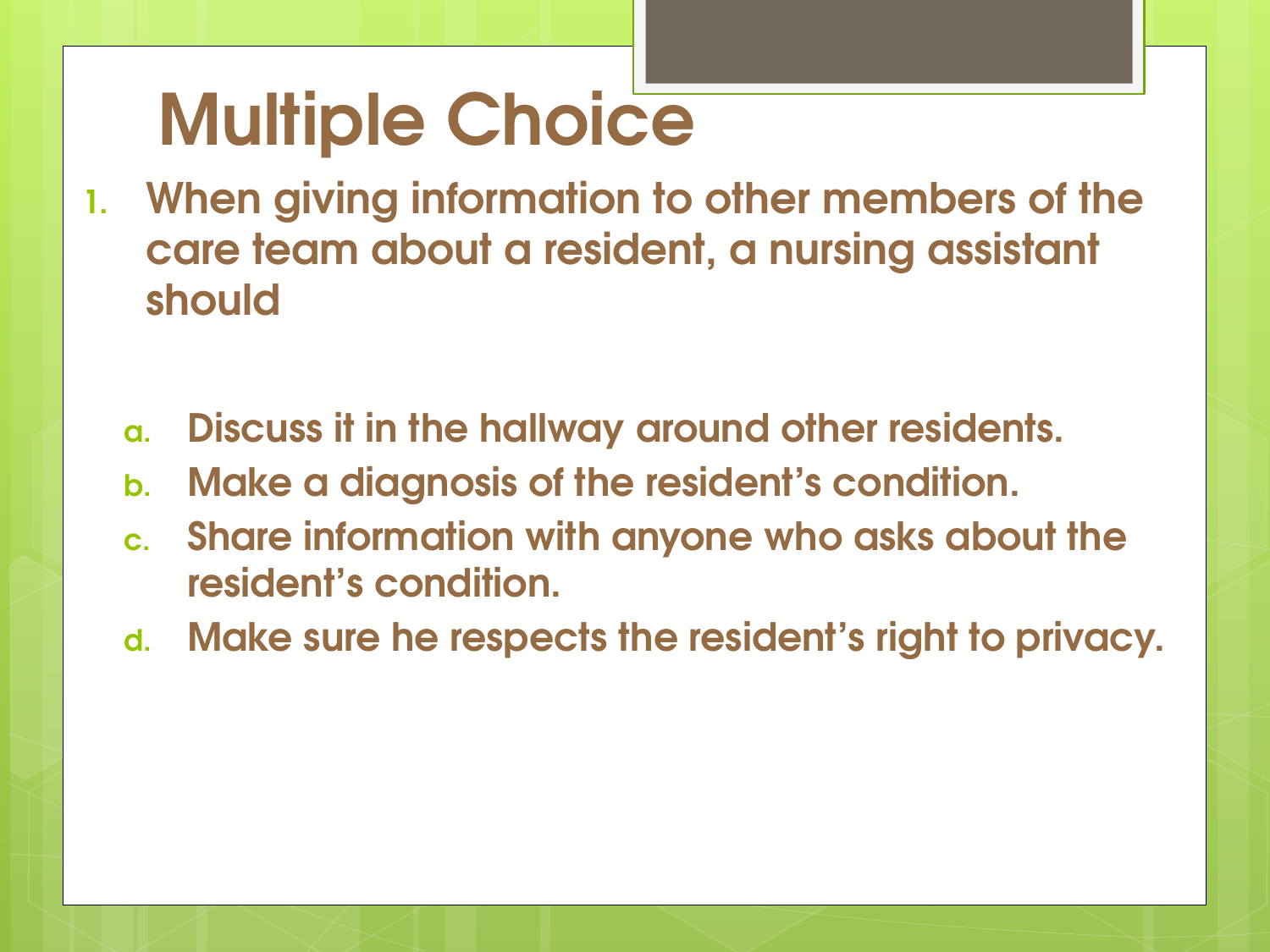

# Multiple Choice
When giving information to other members of the care team about a resident, a nursing assistant should

Discuss it in the hallway around other residents.
Make a diagnosis of the resident’s condition.
Share information with anyone who asks about the resident’s condition.
Make sure he respects the resident’s right to privacy.